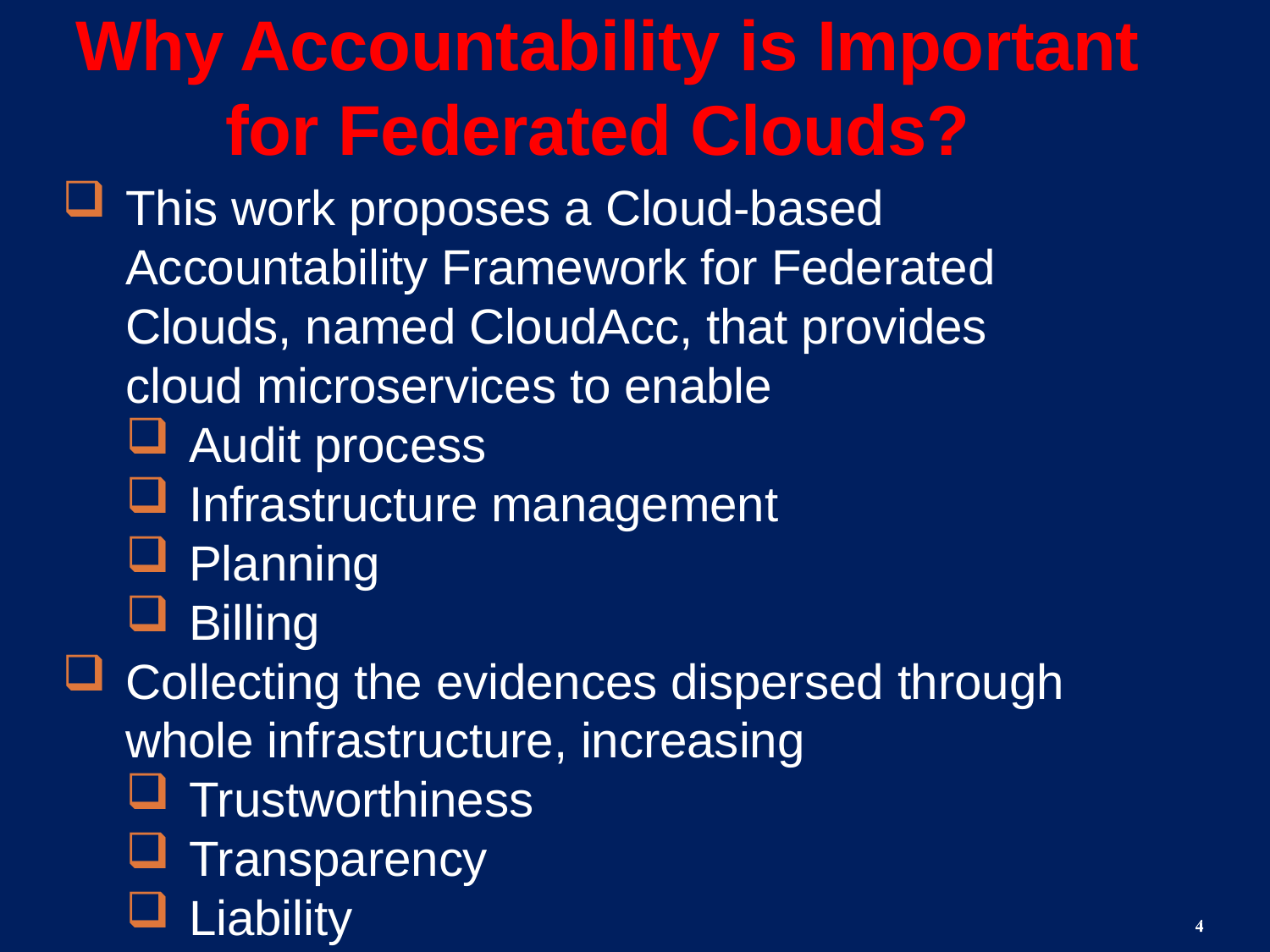

Why Accountability is Important for Federated Clouds?
This work proposes a Cloud-based Accountability Framework for Federated Clouds, named CloudAcc, that provides cloud microservices to enable
Audit process
Infrastructure management
Planning
Billing
Collecting the evidences dispersed through whole infrastructure, increasing
Trustworthiness
Transparency
Liability